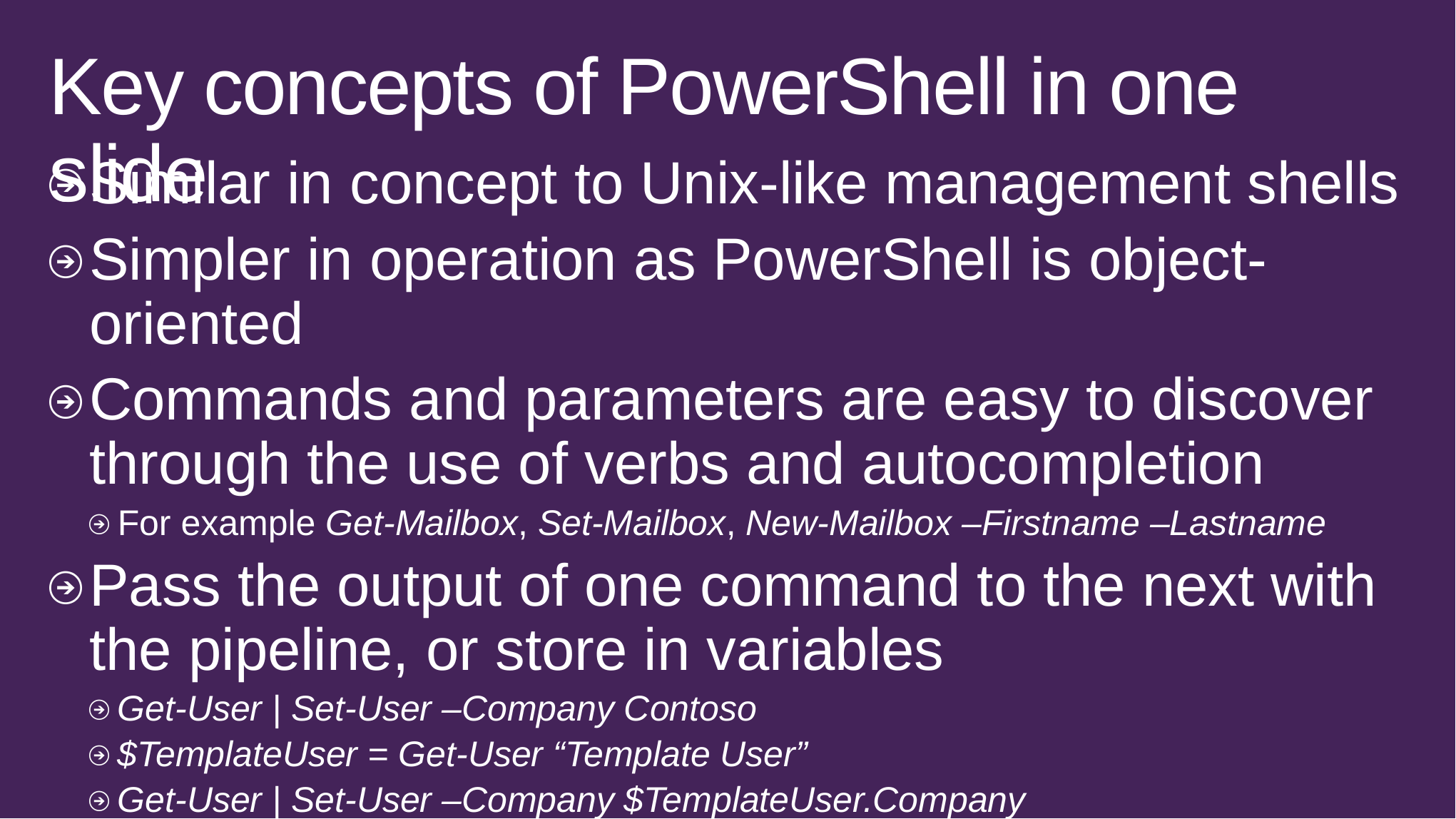

# Key concepts of PowerShell in one slide
Similar in concept to Unix-like management shells
Simpler in operation as PowerShell is object-oriented
Commands and parameters are easy to discover through the use of verbs and autocompletion
For example Get-Mailbox, Set-Mailbox, New-Mailbox –Firstname –Lastname
Pass the output of one command to the next with the pipeline, or store in variables
Get-User | Set-User –Company Contoso
$TemplateUser = Get-User “Template User”
Get-User | Set-User –Company $TemplateUser.Company